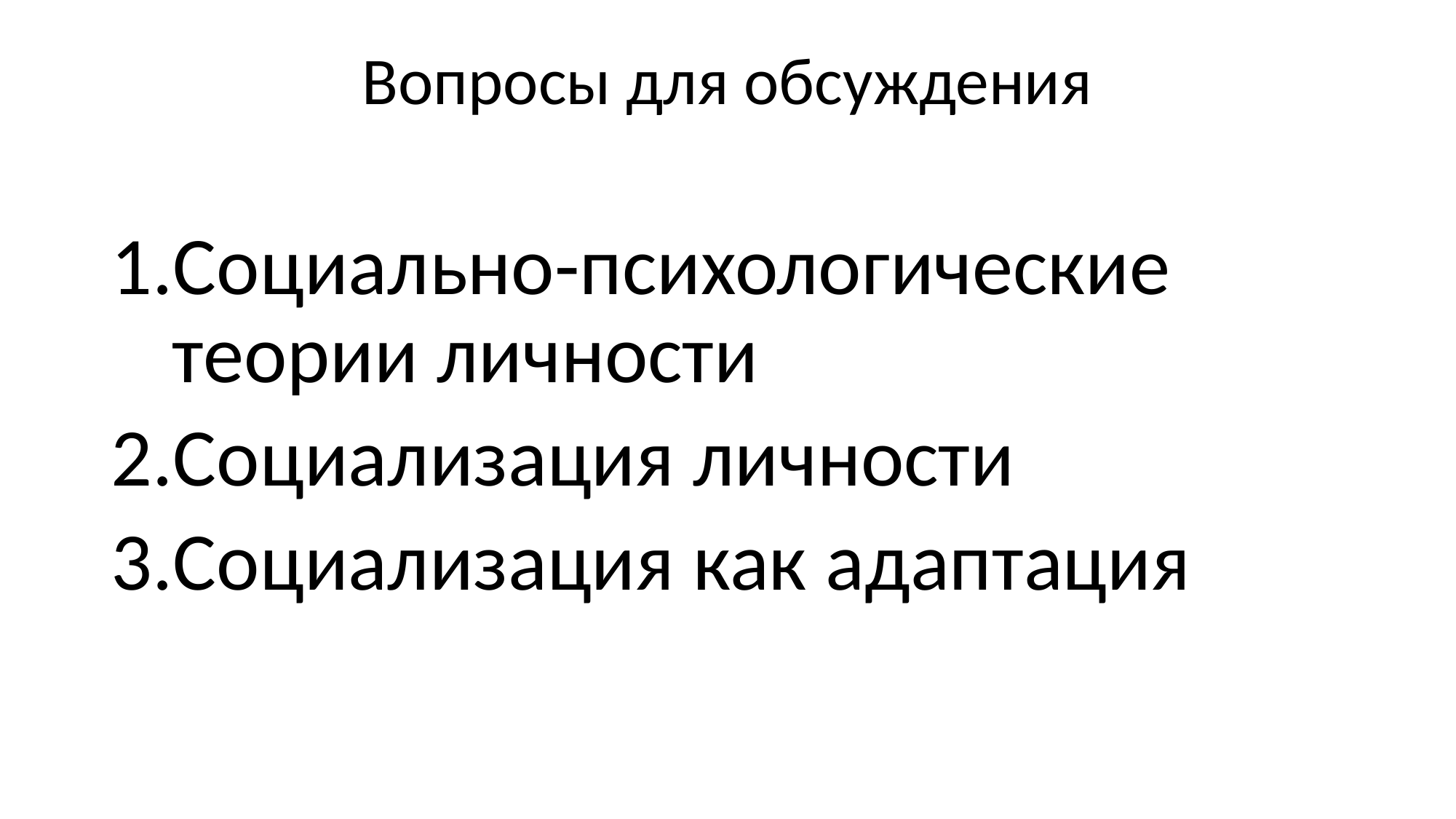

# Вопросы для обсуждения
Социально-психологические теории личности
Социализация личности
Социализация как адаптация